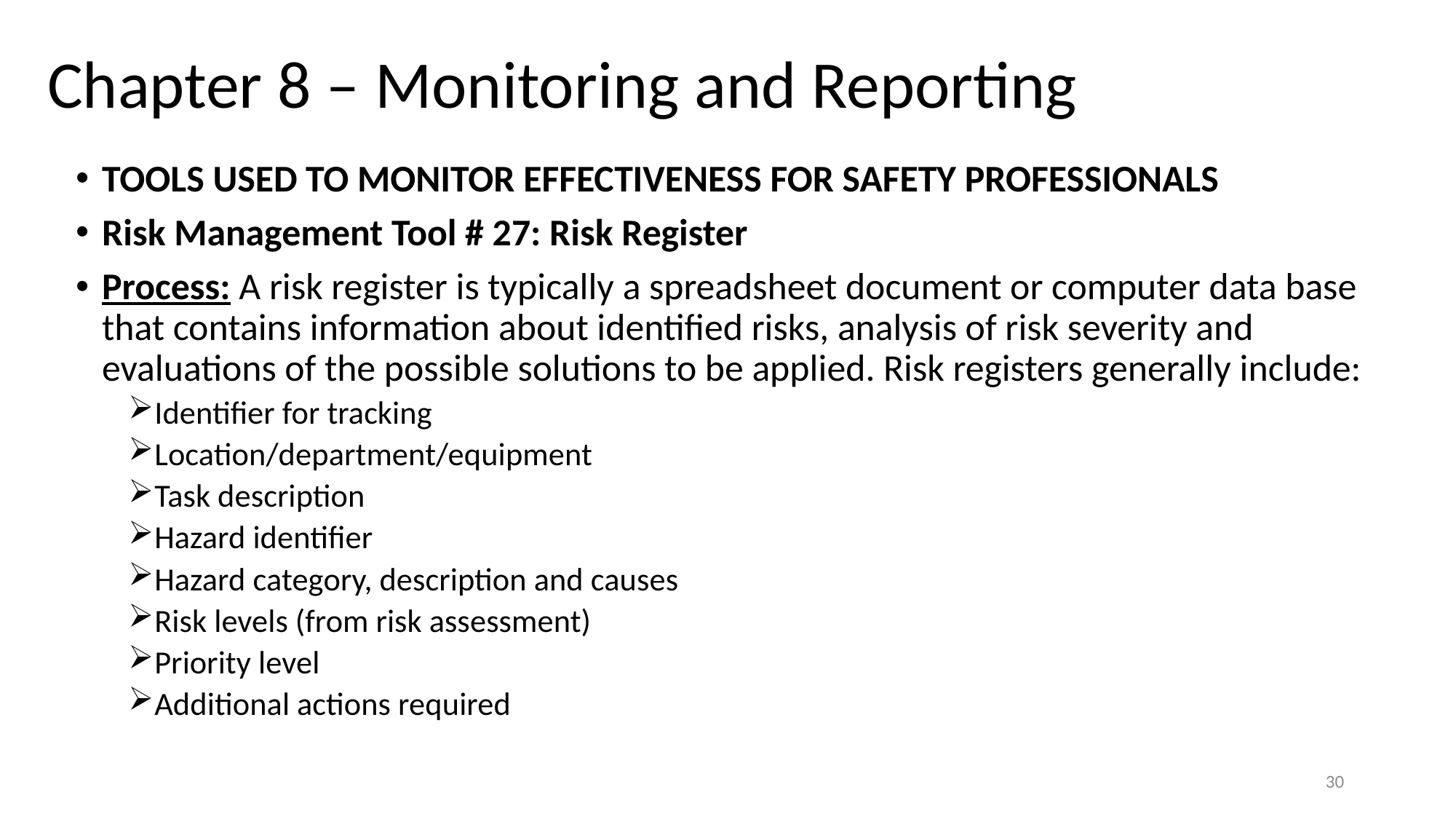

# Chapter 8 – Monitoring and Reporting
TOOLS USED TO MONITOR EFFECTIVENESS FOR SAFETY PROFESSIONALS
Risk Management Tool # 27: Risk Register
Process: A risk register is typically a spreadsheet document or computer data base that contains information about identified risks, analysis of risk severity and evaluations of the possible solutions to be applied. Risk registers generally include:
Identifier for tracking
Location/department/equipment
Task description
Hazard identifier
Hazard category, description and causes
Risk levels (from risk assessment)
Priority level
Additional actions required
30